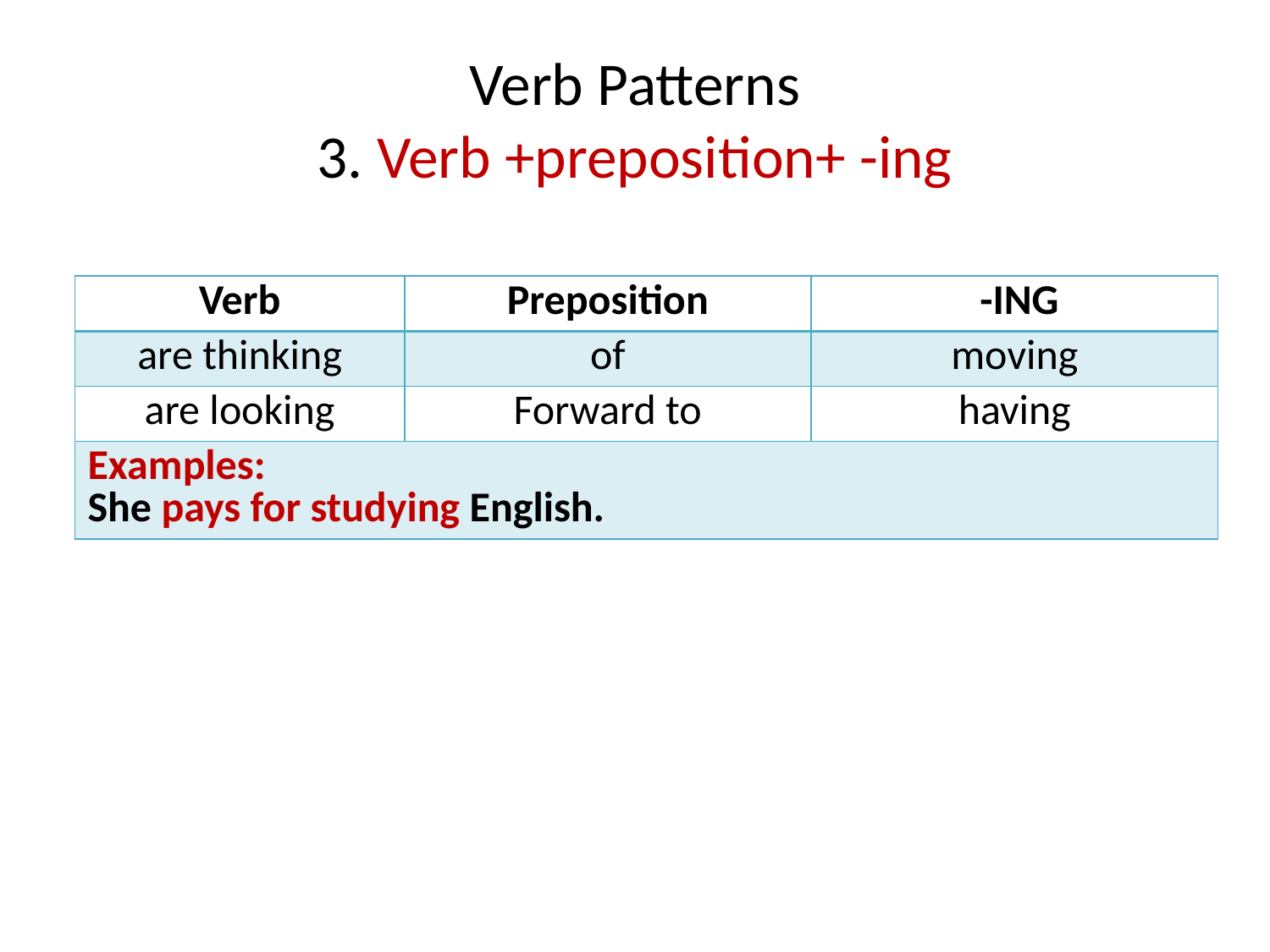

# Verb Patterns 3. Verb +preposition+ -ing
| Verb | Preposition | -ING |
| --- | --- | --- |
| are thinking | of | moving |
| are looking | Forward to | having |
| Examples: She pays for studying English. |  |  |